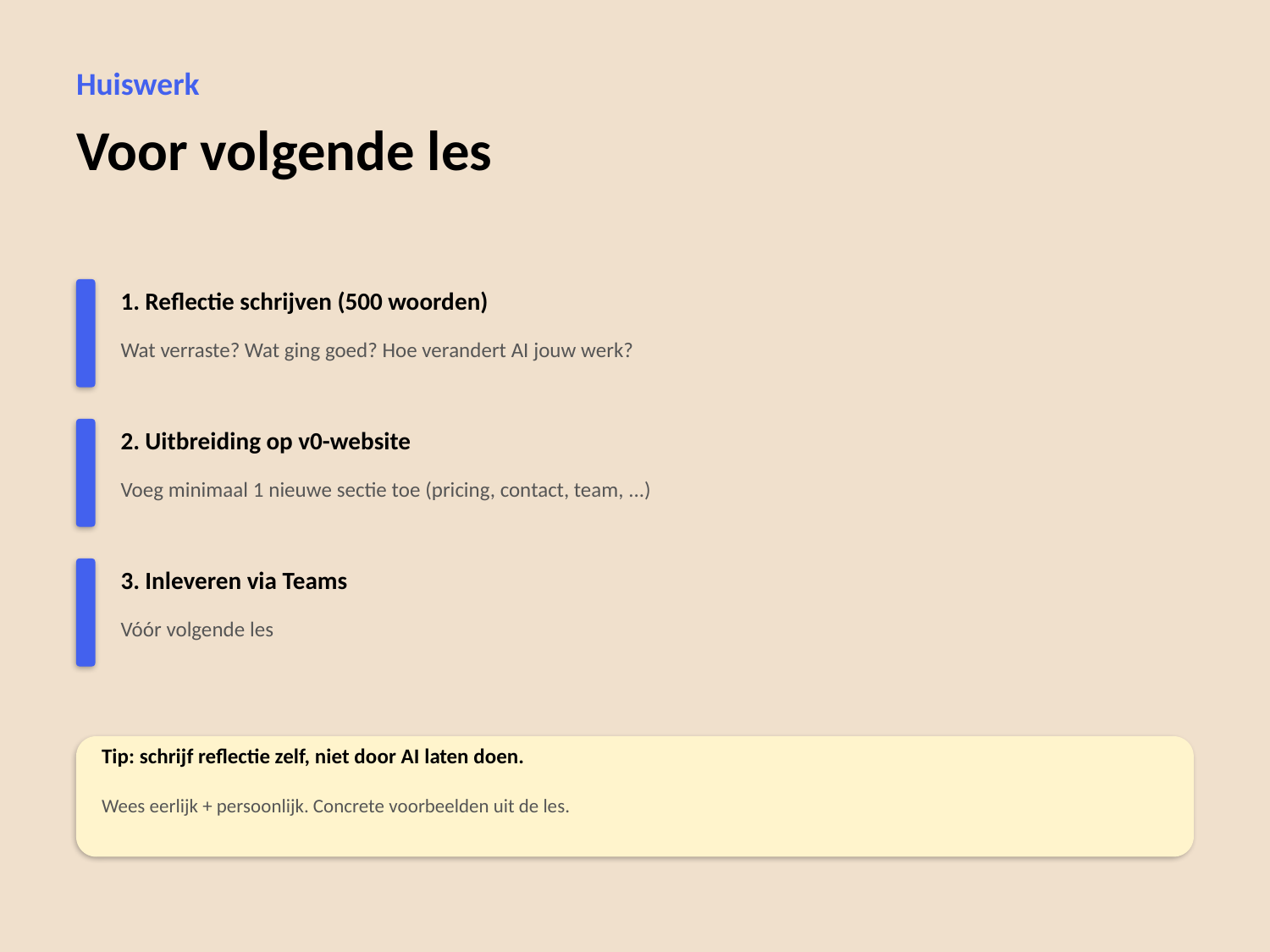

Huiswerk
Voor volgende les

1. Reflectie schrijven (500 woorden)
Wat verraste? Wat ging goed? Hoe verandert AI jouw werk?

2. Uitbreiding op v0-website
Voeg minimaal 1 nieuwe sectie toe (pricing, contact, team, ...)

3. Inleveren via Teams
Vóór volgende les

Tip: schrijf reflectie zelf, niet door AI laten doen.
Wees eerlijk + persoonlijk. Concrete voorbeelden uit de les.